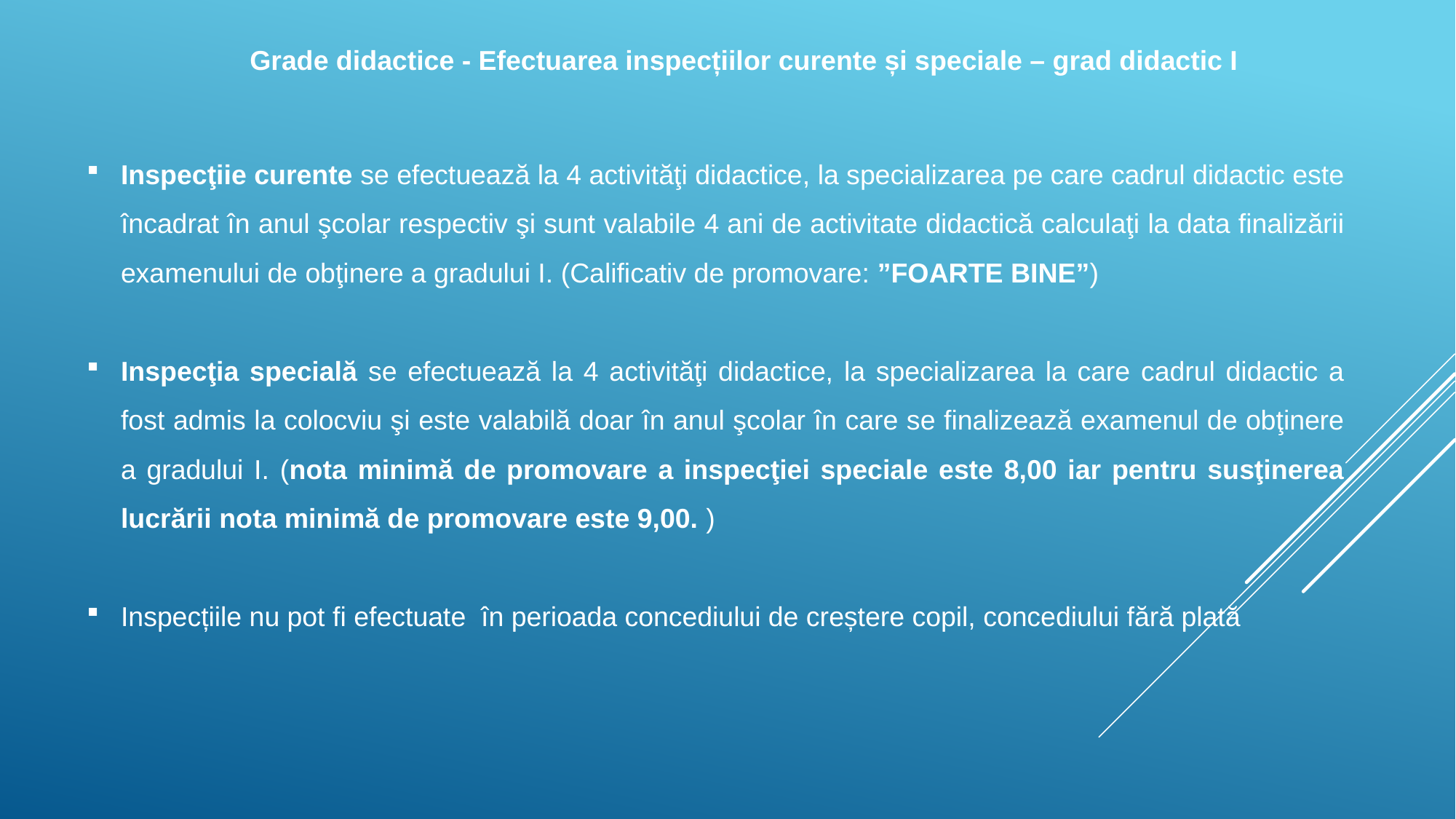

Grade didactice - Efectuarea inspecțiilor curente și speciale – grad didactic I
Inspecţiie curente se efectuează la 4 activităţi didactice, la specializarea pe care cadrul didactic este încadrat în anul şcolar respectiv şi sunt valabile 4 ani de activitate didactică calculaţi la data finalizării examenului de obţinere a gradului I. (Calificativ de promovare: ”FOARTE BINE”)

Inspecţia specială se efectuează la 4 activităţi didactice, la specializarea la care cadrul didactic a fost admis la colocviu şi este valabilă doar în anul şcolar în care se finalizează examenul de obţinere a gradului I. (nota minimă de promovare a inspecţiei speciale este 8,00 iar pentru susţinerea lucrării nota minimă de promovare este 9,00. )

Inspecțiile nu pot fi efectuate  în perioada concediului de creștere copil, concediului fără plată